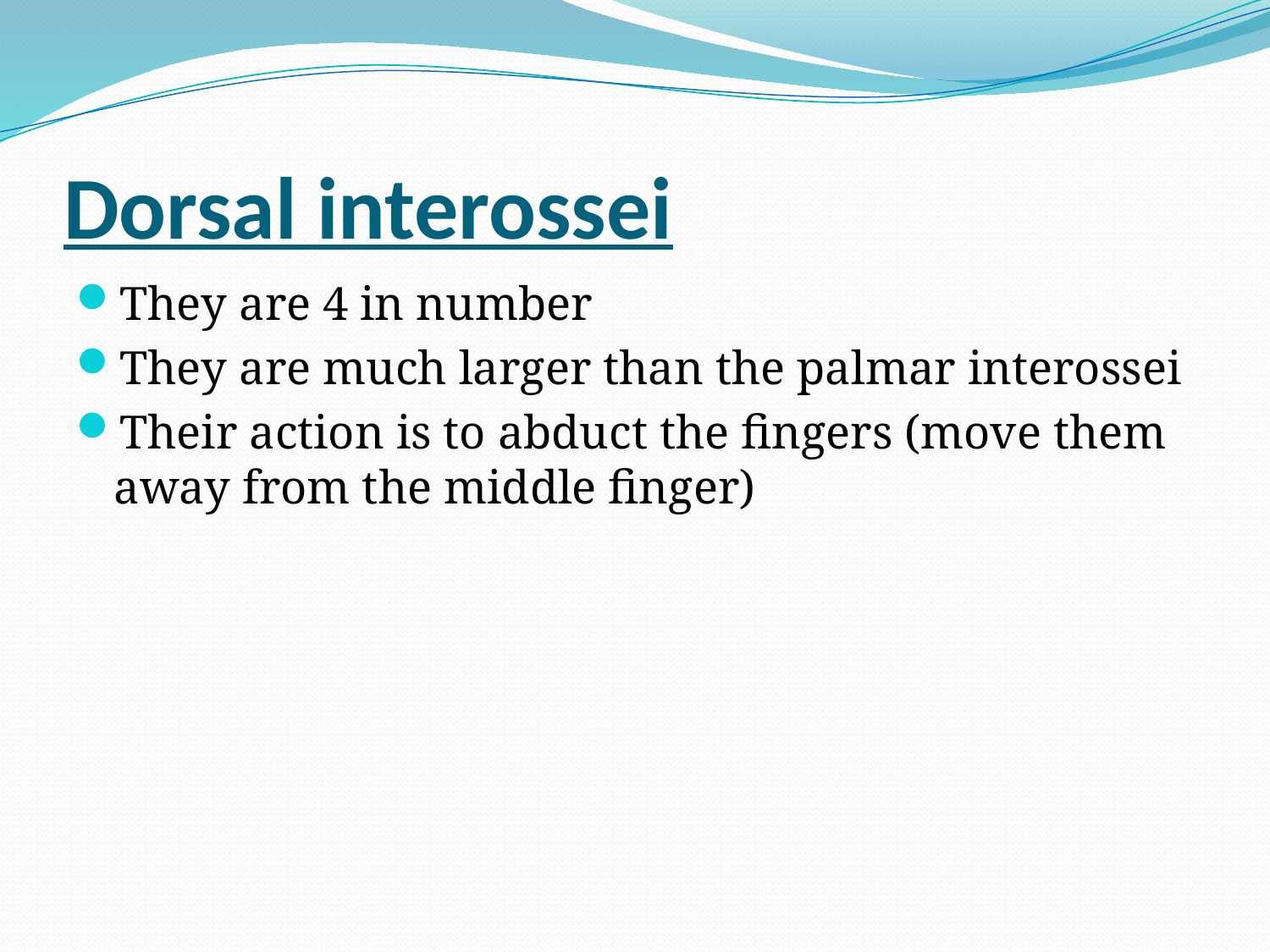

# Dorsal interossei
They are 4 in number
They are much larger than the palmar interossei
Their action is to abduct the fingers (move them away from the middle finger)